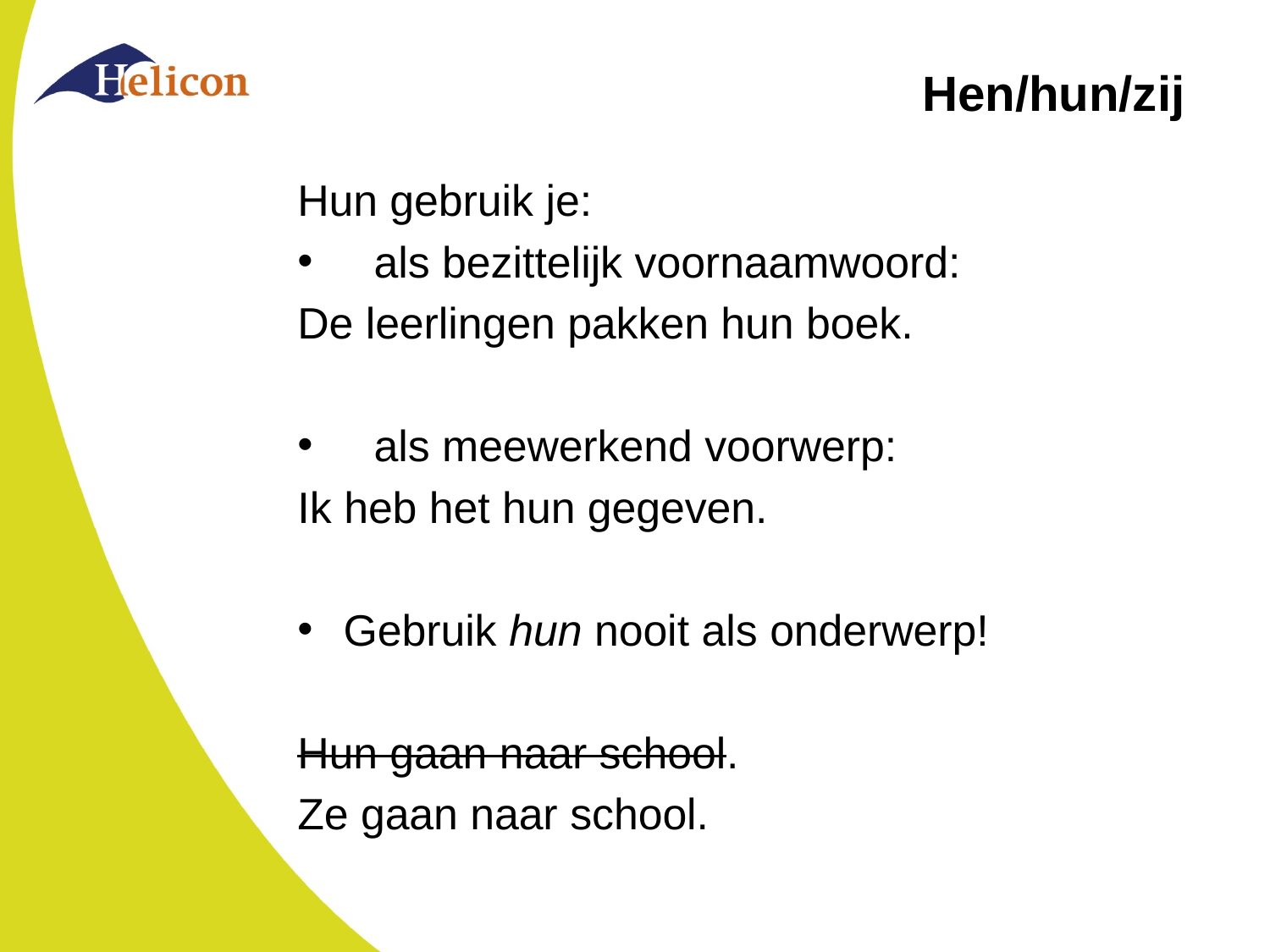

# Hen/hun/zij
Hun gebruik je:
als bezittelijk voornaamwoord:
De leerlingen pakken hun boek.

als meewerkend voorwerp:
Ik heb het hun gegeven.

Gebruik hun nooit als onderwerp!

Hun gaan naar school.
Ze gaan naar school.